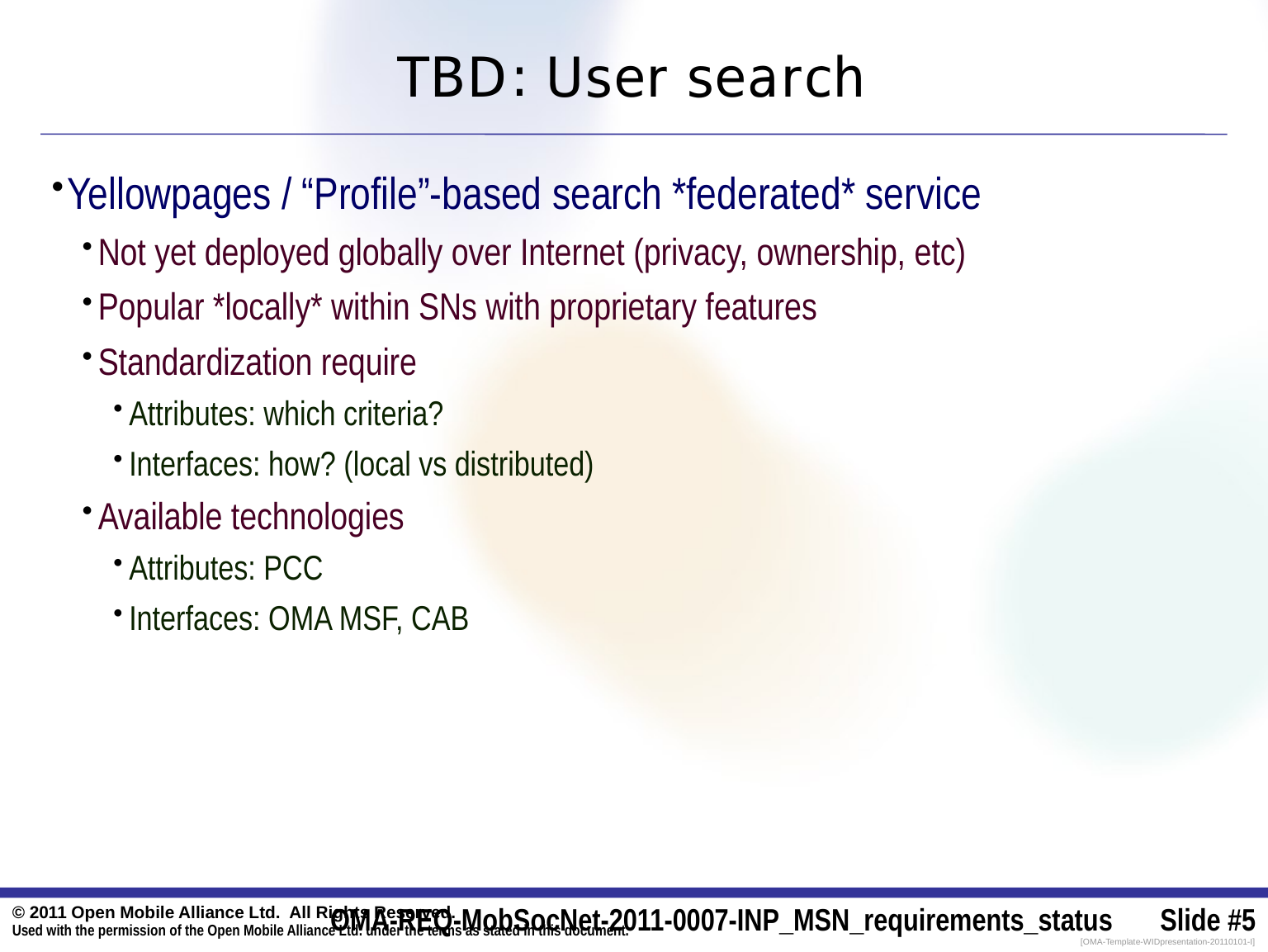

# TBD: User search
Yellowpages / “Profile”-based search *federated* service
Not yet deployed globally over Internet (privacy, ownership, etc)
Popular *locally* within SNs with proprietary features
Standardization require
Attributes: which criteria?
Interfaces: how? (local vs distributed)
Available technologies
Attributes: PCC
Interfaces: OMA MSF, CAB